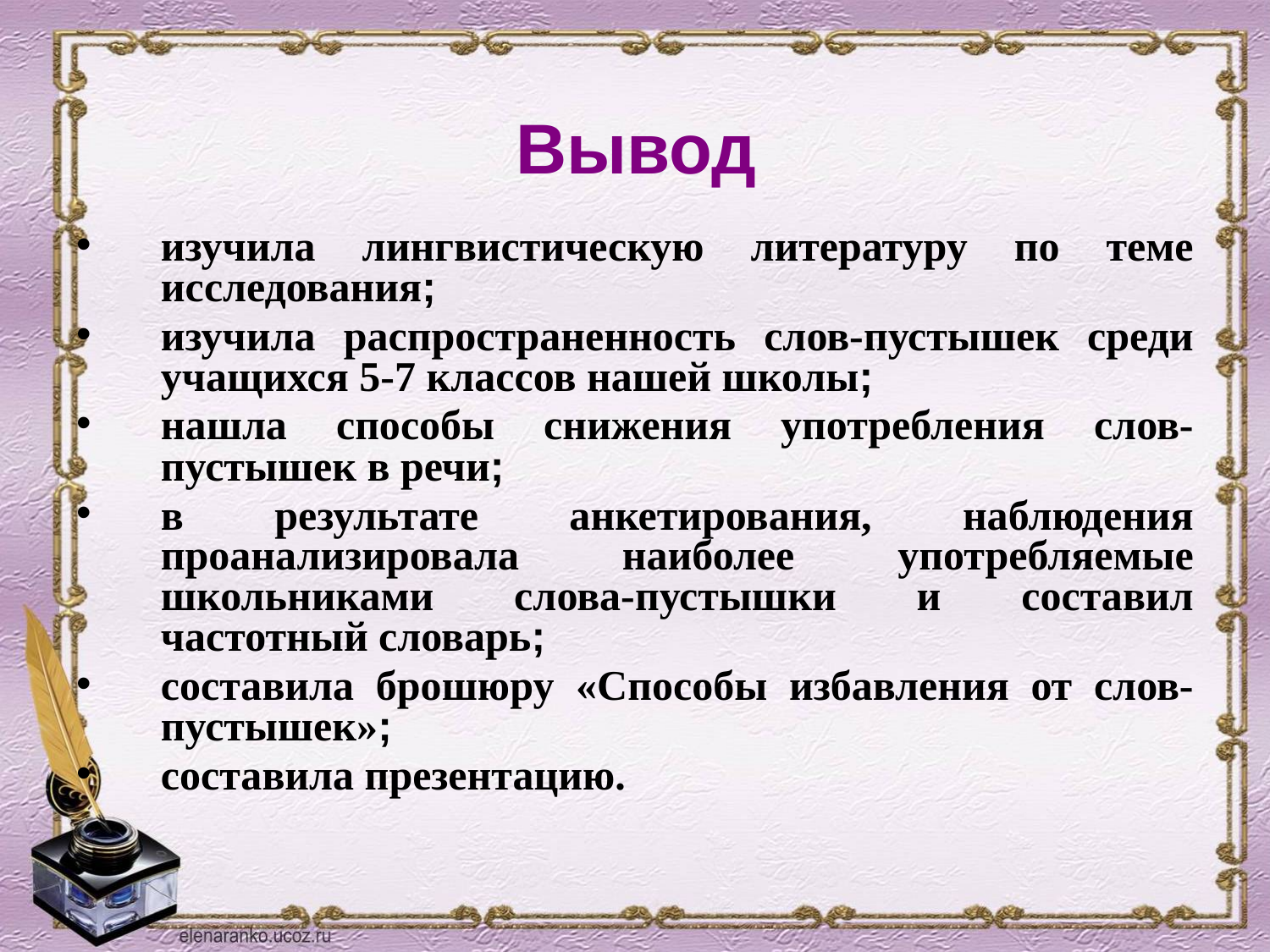

Вывод
изучила лингвистическую литературу по теме исследования;
изучила распространенность слов-пустышек среди учащихся 5-7 классов нашей школы;
нашла способы снижения употребления слов-пустышек в речи;
в результате анкетирования, наблюдения проанализировала наиболее употребляемые школьниками слова-пустышки и составил частотный словарь;
составила брошюру «Способы избавления от слов-пустышек»;
составила презентацию.